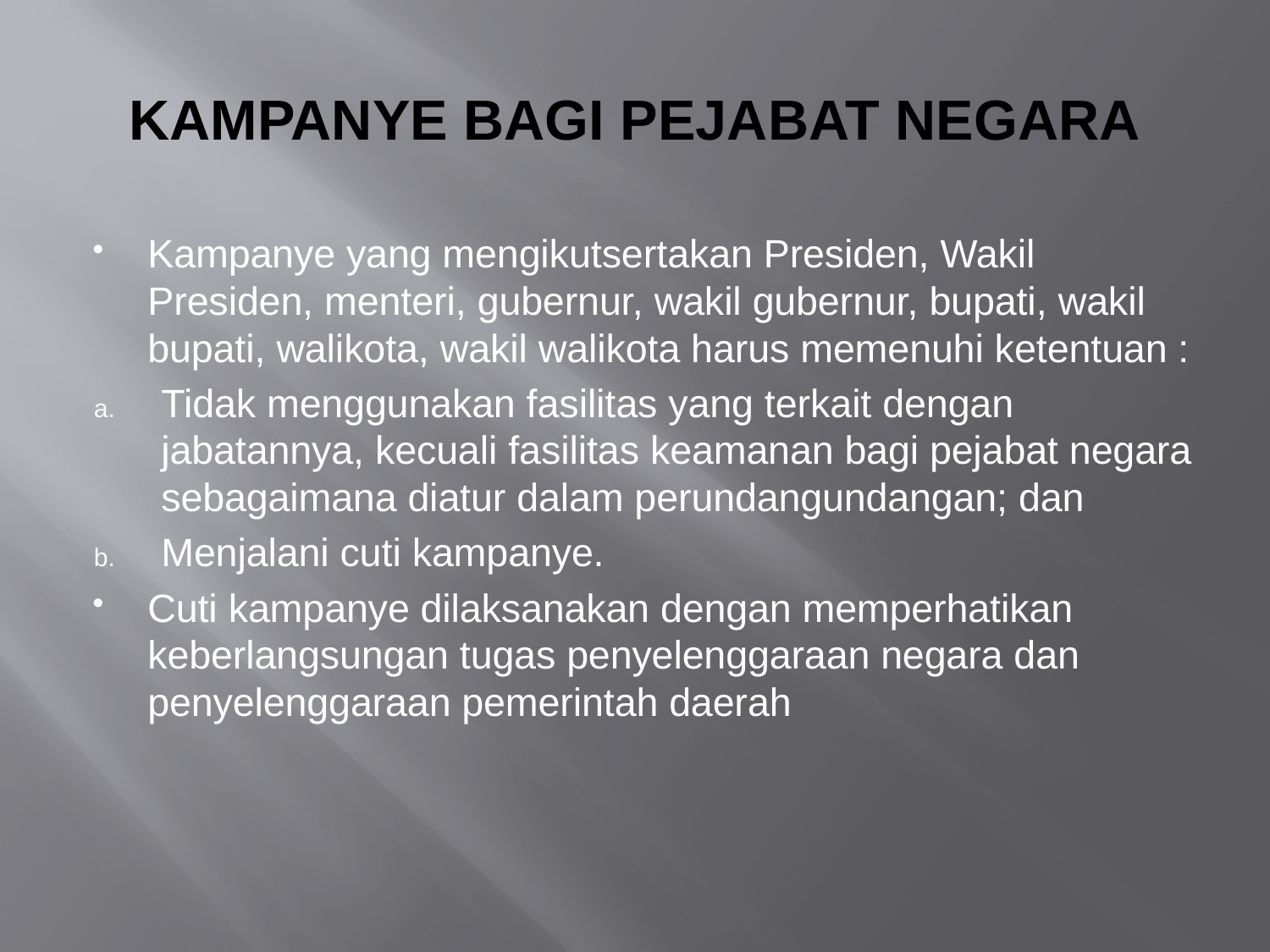

# KAMPANYE BAGI PEJABAT NEGARA
Kampanye yang mengikutsertakan Presiden, Wakil Presiden, menteri, gubernur, wakil gubernur, bupati, wakil bupati, walikota, wakil walikota harus memenuhi ketentuan :
Tidak menggunakan fasilitas yang terkait dengan jabatannya, kecuali fasilitas keamanan bagi pejabat negara sebagaimana diatur dalam perundangundangan; dan
Menjalani cuti kampanye.
Cuti kampanye dilaksanakan dengan memperhatikan keberlangsungan tugas penyelenggaraan negara dan penyelenggaraan pemerintah daerah